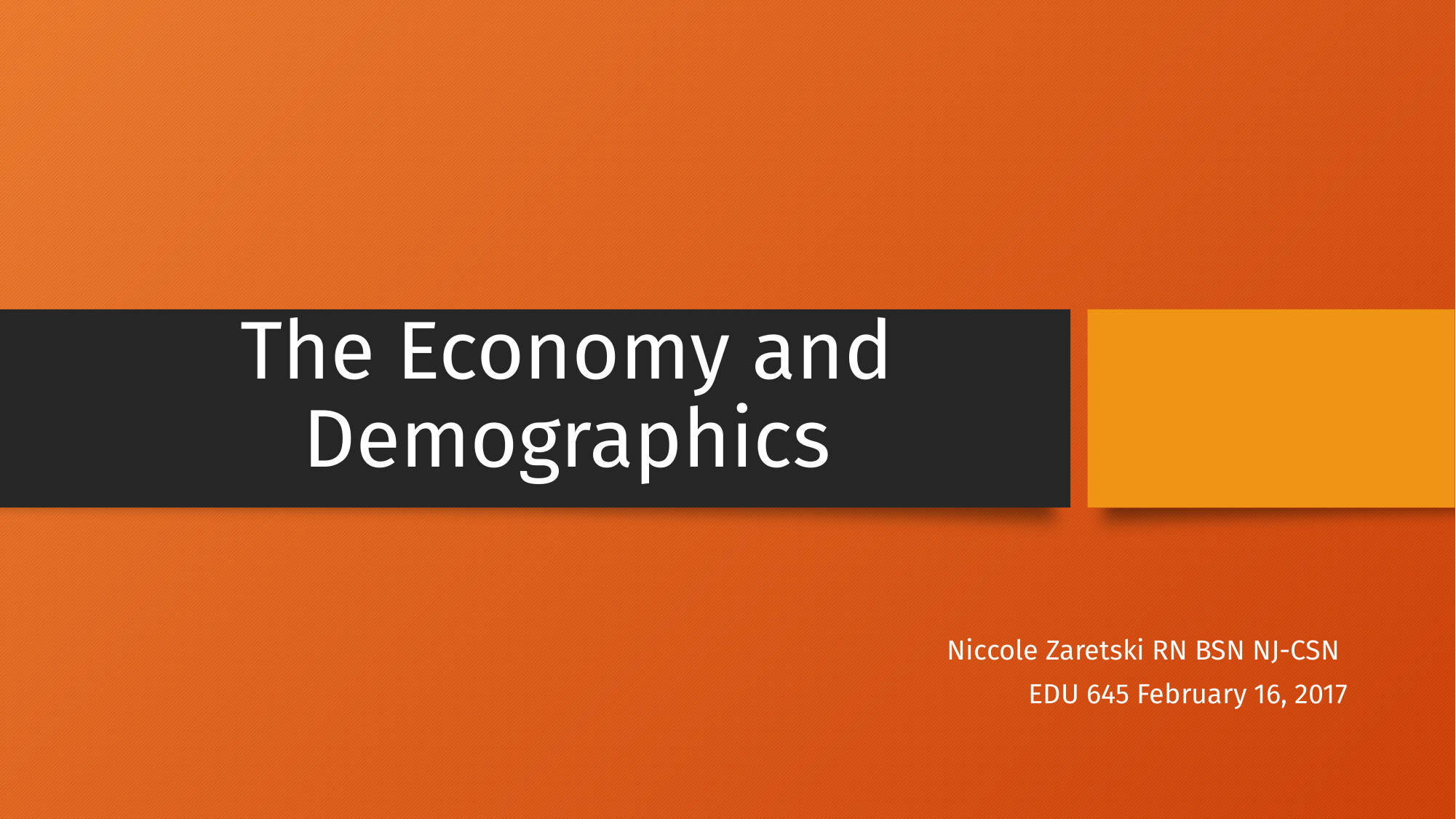

# The Economy and Demographics
Niccole Zaretski RN BSN NJ-CSN
EDU 645 February 16, 2017